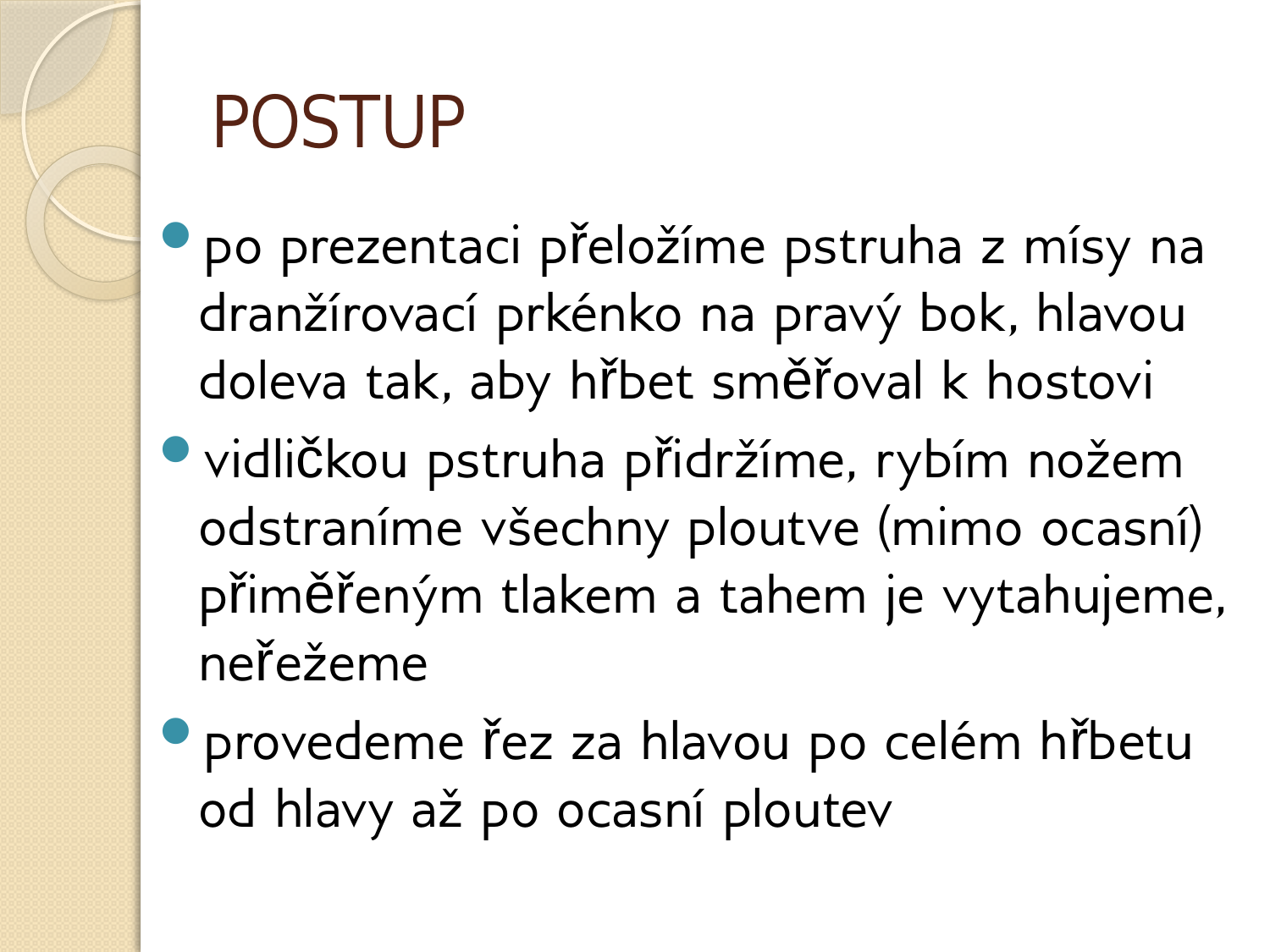

# POSTUP
po prezentaci přeložíme pstruha z mísy na dranžírovací prkénko na pravý bok, hlavou doleva tak, aby hřbet směřoval k hostovi
vidličkou pstruha přidržíme, rybím nožem odstraníme všechny ploutve (mimo ocasní) přiměřeným tlakem a tahem je vytahujeme, neřežeme
provedeme řez za hlavou po celém hřbetu od hlavy až po ocasní ploutev